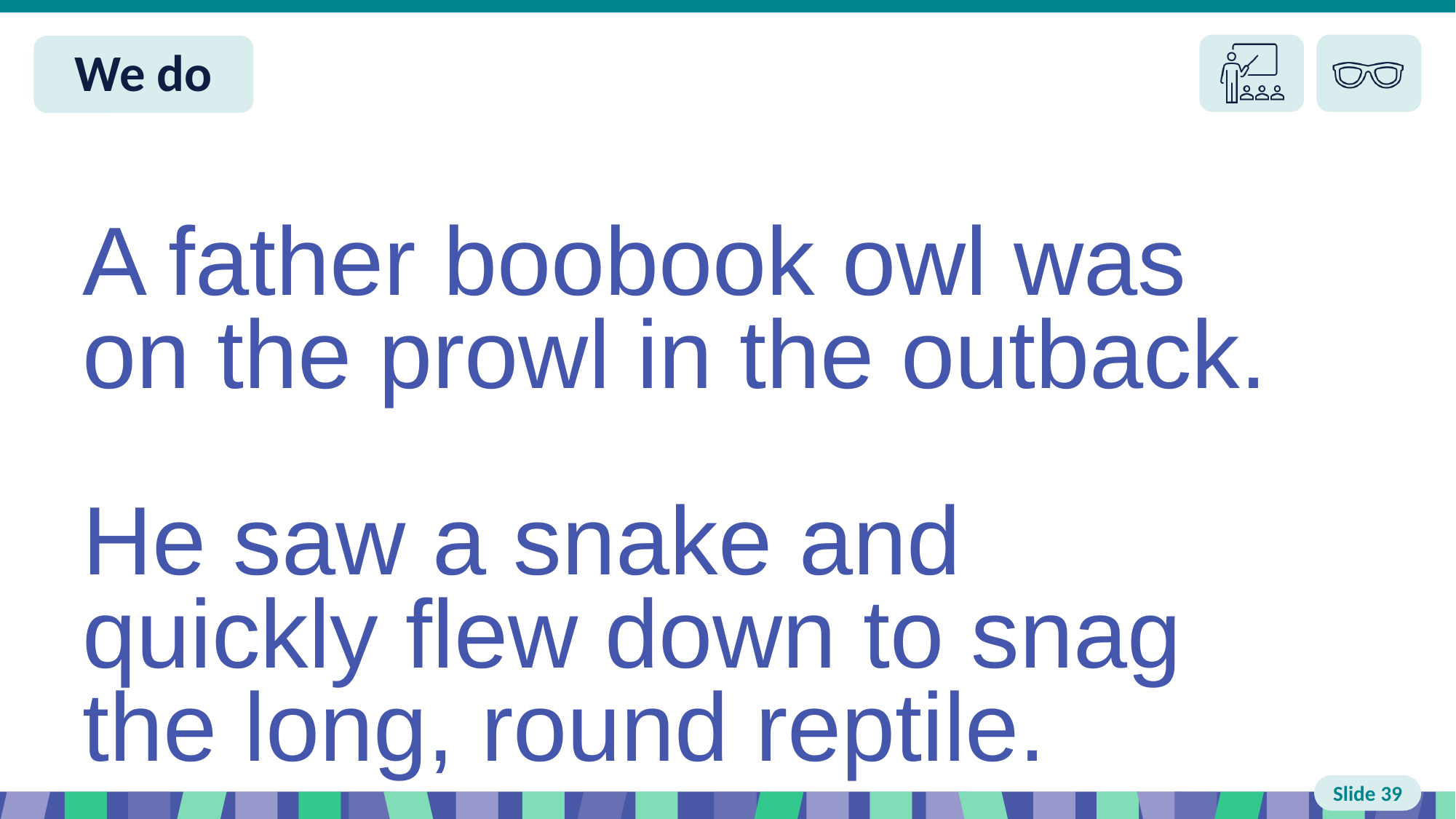

Slide 39 We do
A father boobook owl was on the prowl in the outback.
He saw a snake and quickly flew down to snag the long, round reptile.